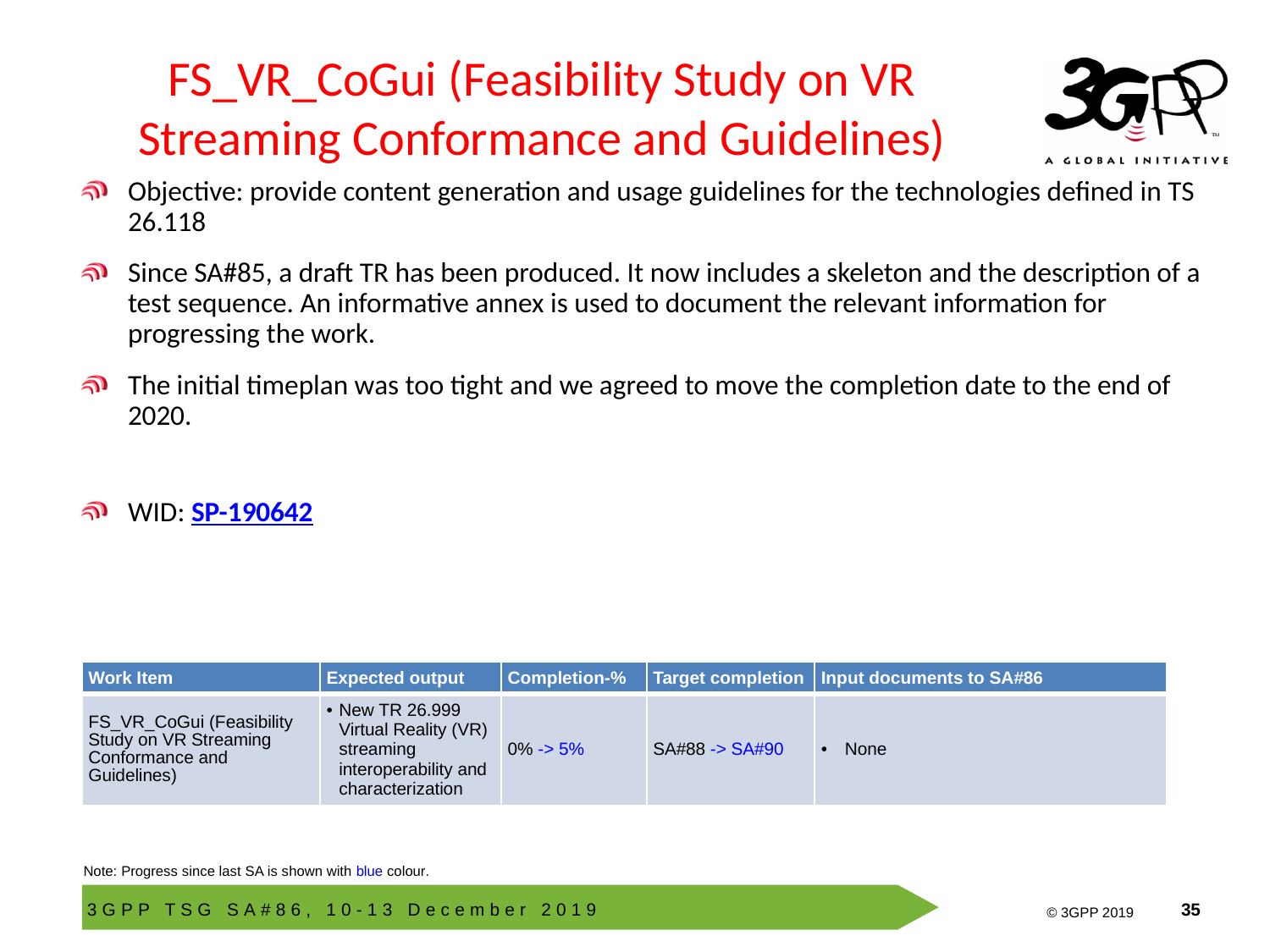

# FS_VR_CoGui (Feasibility Study on VR Streaming Conformance and Guidelines)
Objective: provide content generation and usage guidelines for the technologies defined in TS 26.118
Since SA#85, a draft TR has been produced. It now includes a skeleton and the description of a test sequence. An informative annex is used to document the relevant information for progressing the work.
The initial timeplan was too tight and we agreed to move the completion date to the end of 2020.

WID: SP-190642

| Work Item | Expected output | Completion-% | Target completion | Input documents to SA#86 |
| --- | --- | --- | --- | --- |
| FS\_VR\_CoGui (Feasibility Study on VR Streaming Conformance and Guidelines) | New TR 26.999 Virtual Reality (VR) streaming interoperability and characterization | 0% -> 5% | SA#88 -> SA#90 | None |
Note: Progress since last SA is shown with blue colour.